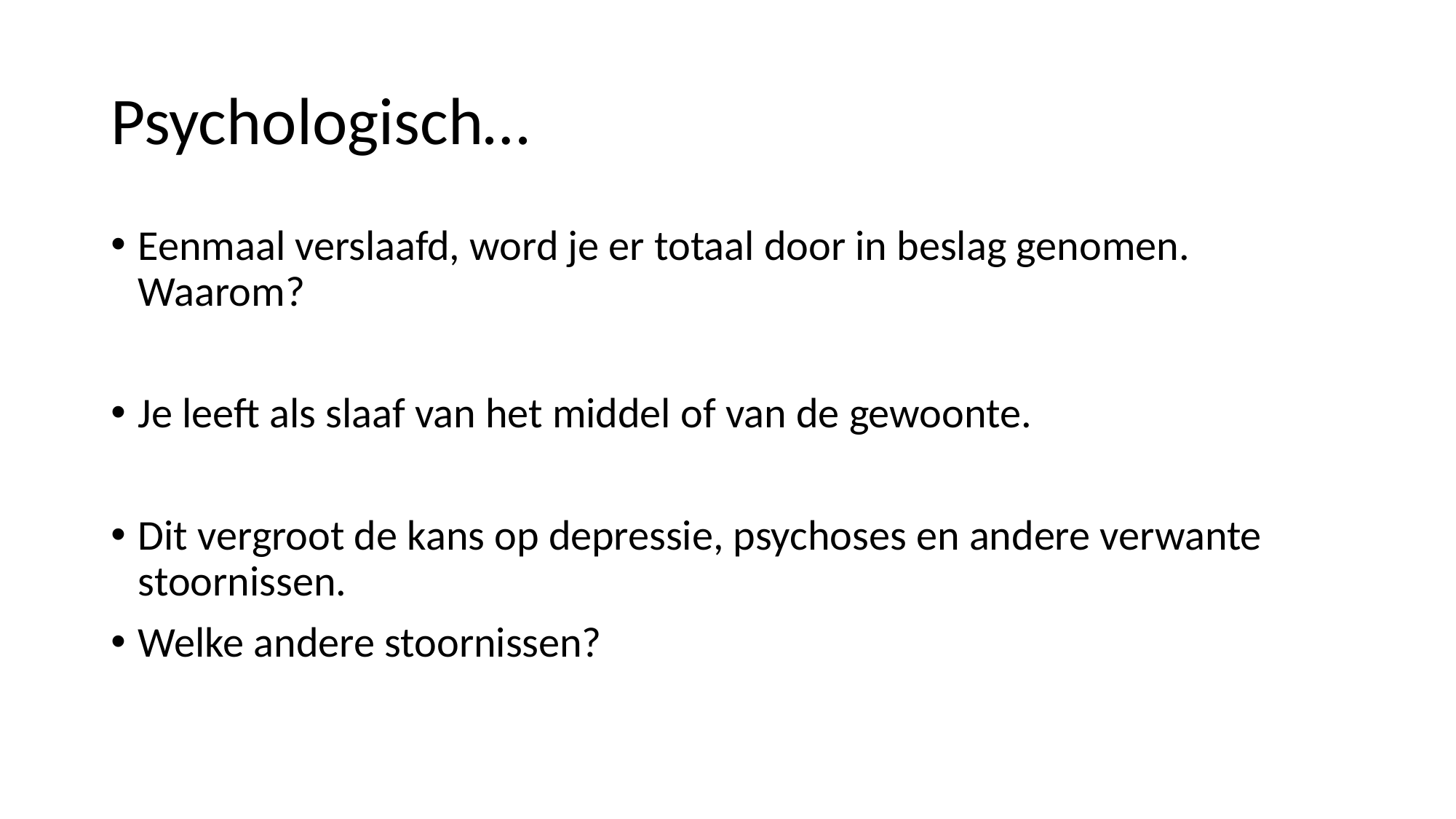

# Psychologisch…
Eenmaal verslaafd, word je er totaal door in beslag genomen. Waarom?

Je leeft als slaaf van het middel of van de gewoonte.

Dit vergroot de kans op depressie, psychoses en andere verwante stoornissen.
Welke andere stoornissen?